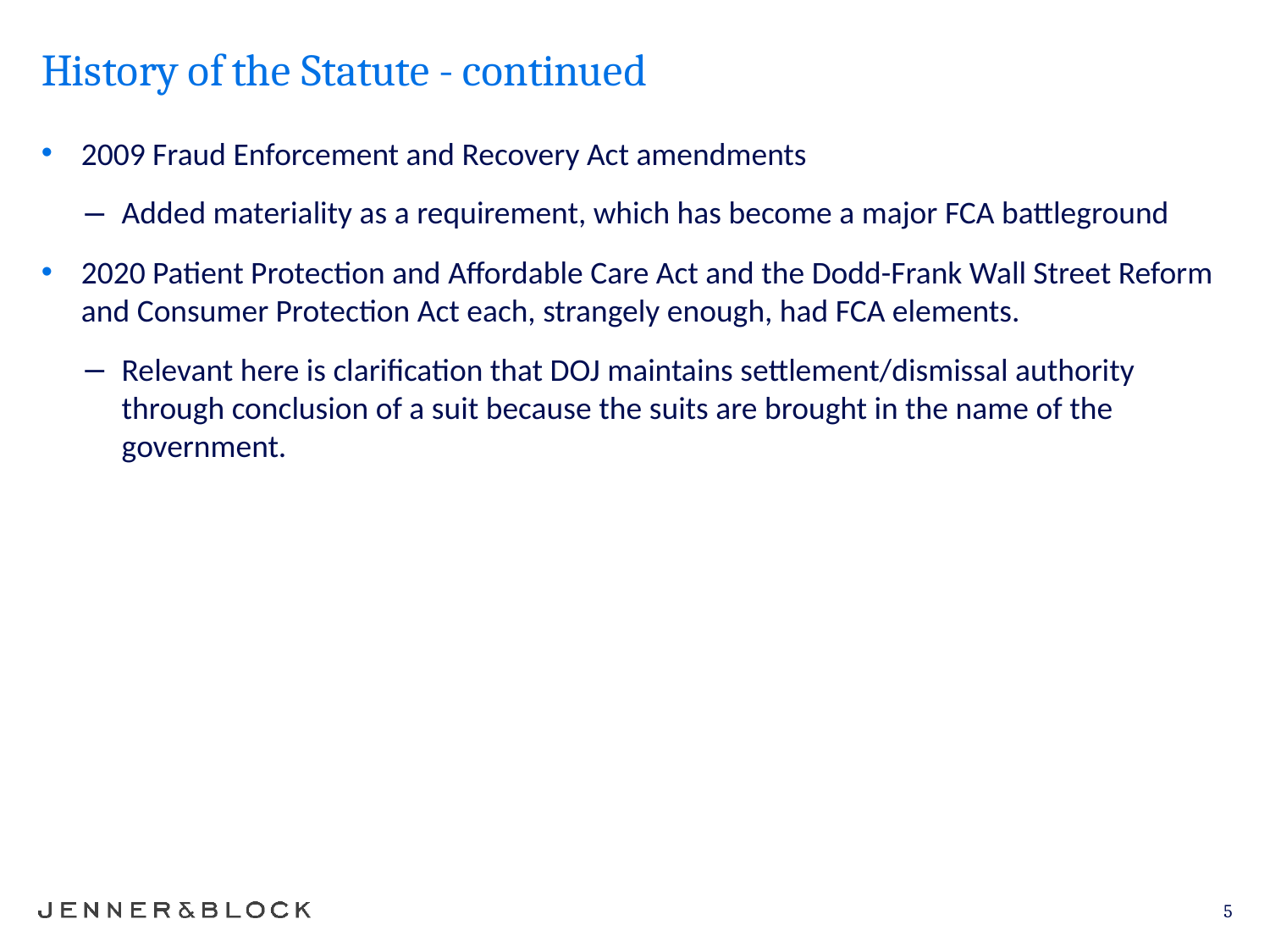

# History of the Statute - continued
2009 Fraud Enforcement and Recovery Act amendments
Added materiality as a requirement, which has become a major FCA battleground
2020 Patient Protection and Affordable Care Act and the Dodd-Frank Wall Street Reform and Consumer Protection Act each, strangely enough, had FCA elements.
Relevant here is clarification that DOJ maintains settlement/dismissal authority through conclusion of a suit because the suits are brought in the name of the government.